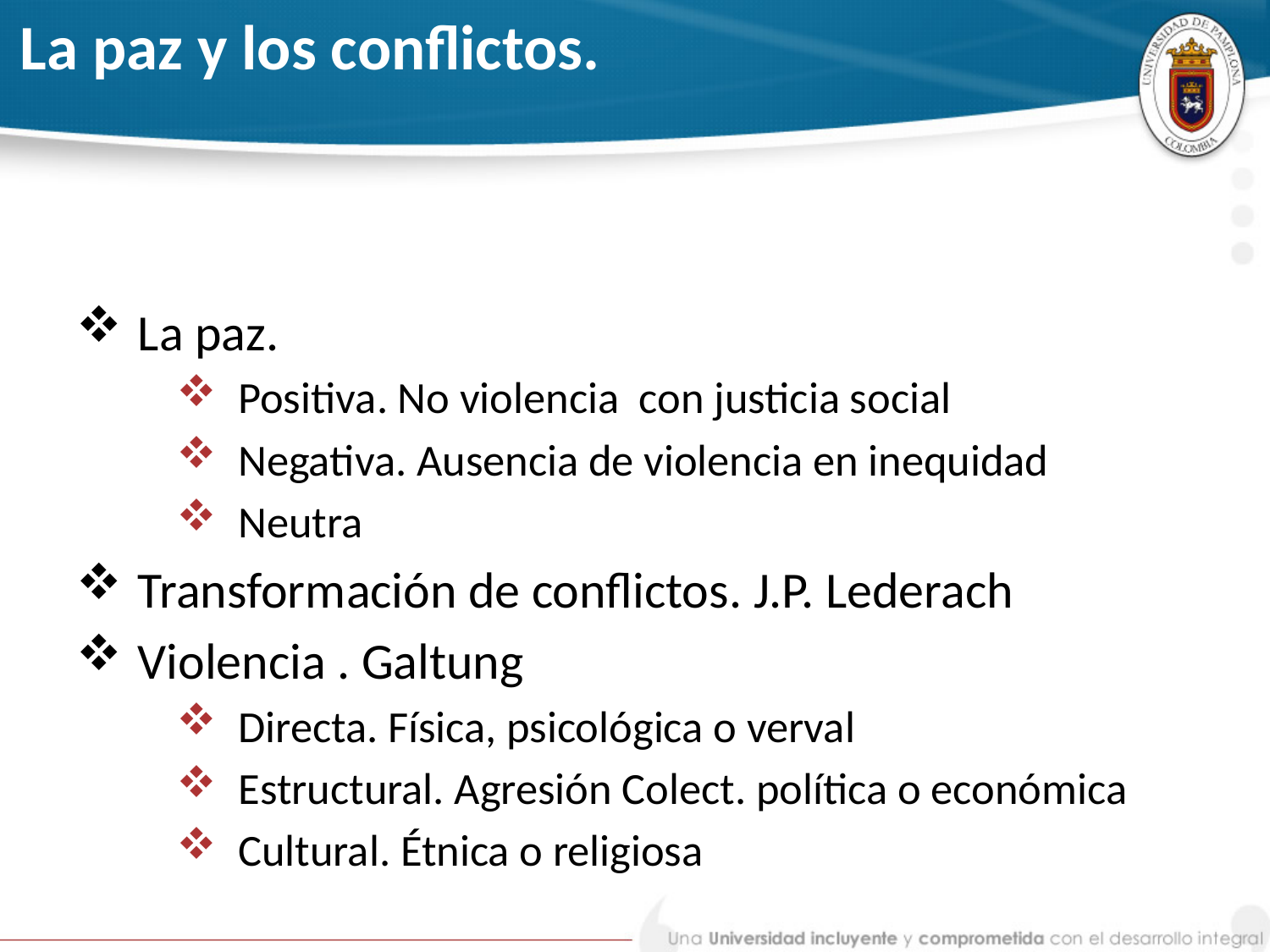

# La paz y los conflictos.

La paz.
Positiva. No violencia  con justicia social
Negativa. Ausencia de violencia en inequidad
Neutra
Transformación de conflictos. J.P. Lederach
Violencia . Galtung
Directa. Física, psicológica o verval
Estructural. Agresión Colect. política o económica
Cultural. Étnica o religiosa